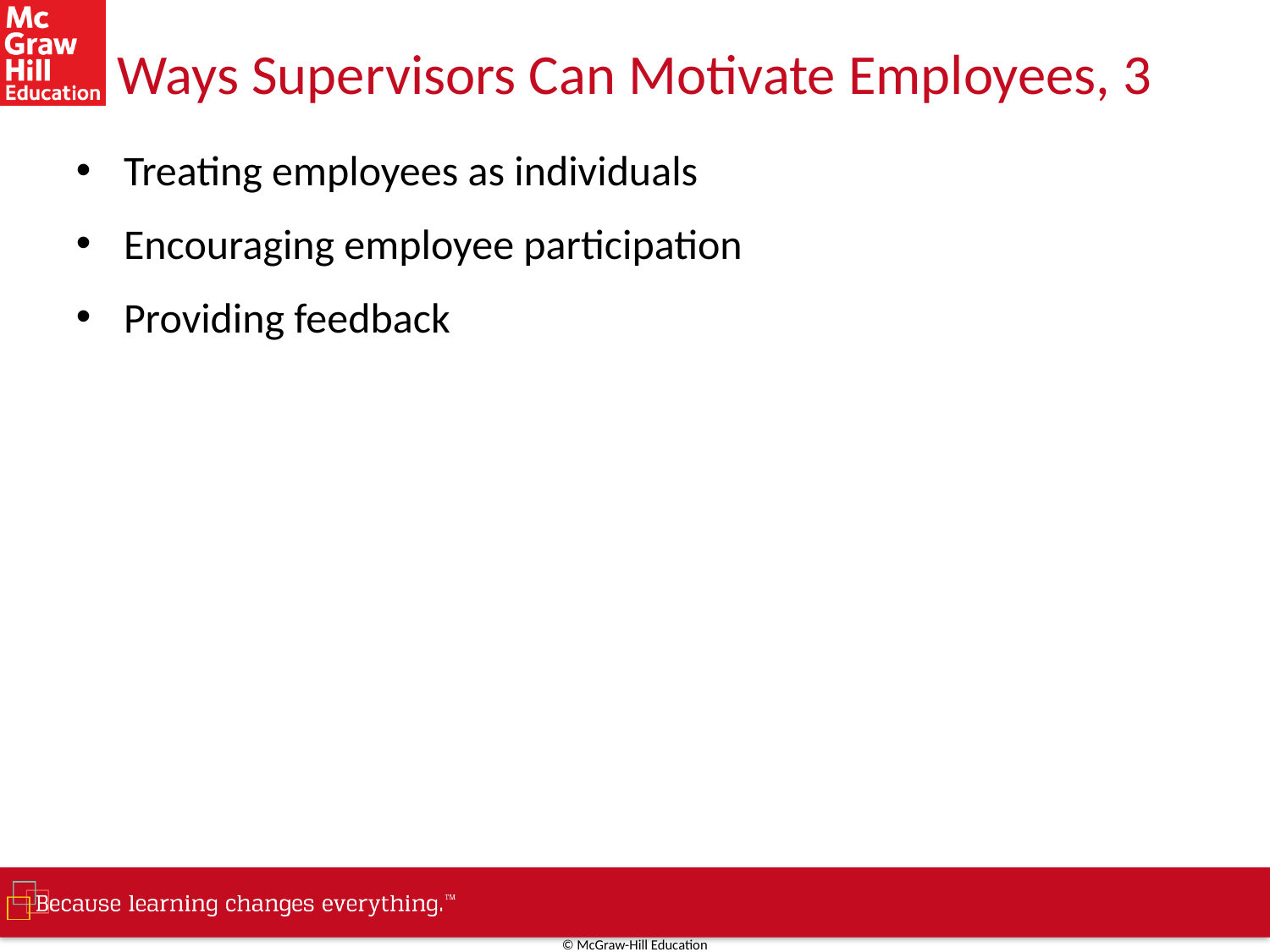

# Ways Supervisors Can Motivate Employees, 3
Treating employees as individuals
Encouraging employee participation
Providing feedback